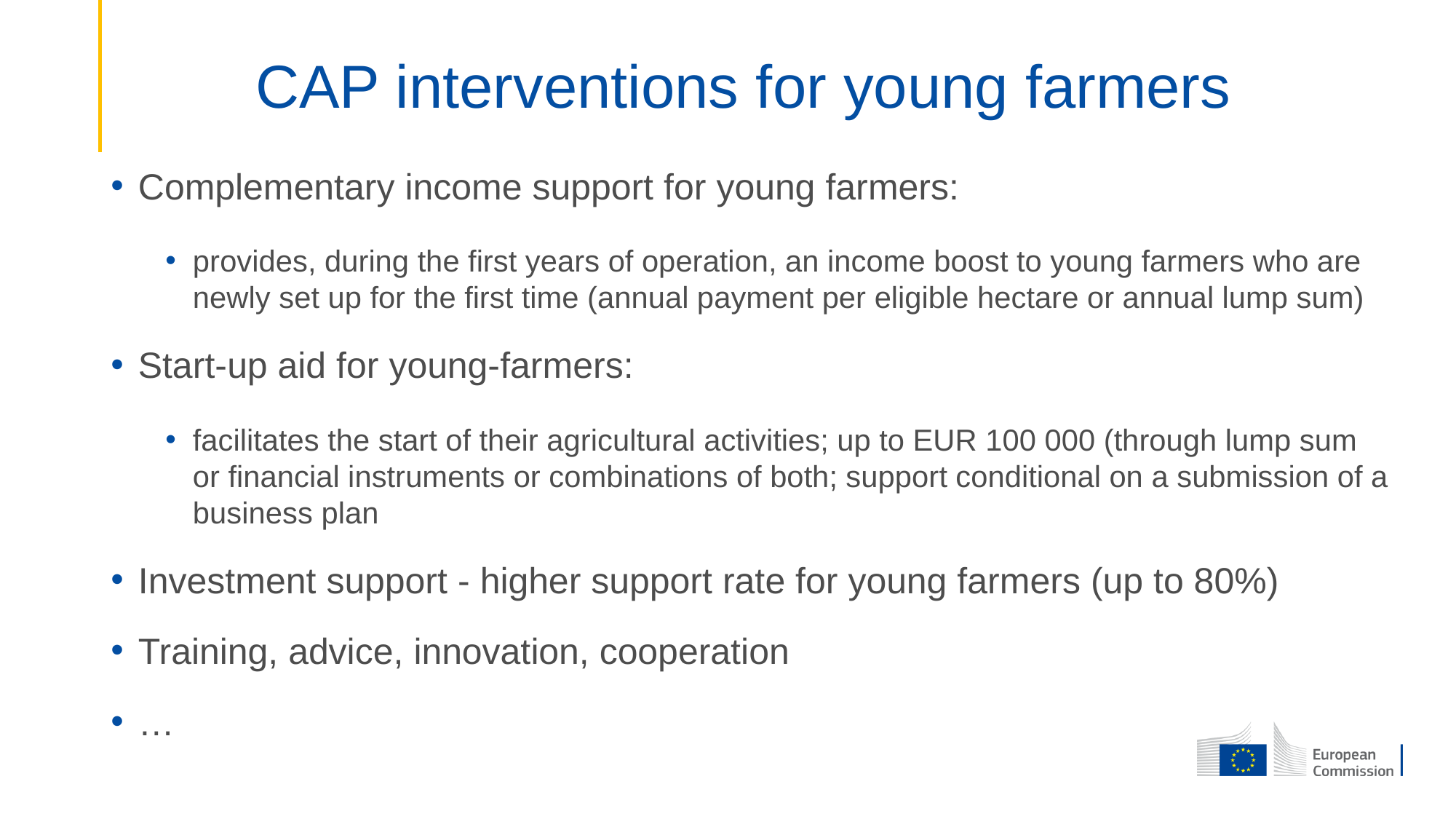

# CAP interventions for young farmers
Complementary income support for young farmers:
provides, during the first years of operation, an income boost to young farmers who are newly set up for the first time (annual payment per eligible hectare or annual lump sum)
Start-up aid for young-farmers:
facilitates the start of their agricultural activities; up to EUR 100 000 (through lump sum or financial instruments or combinations of both; support conditional on a submission of a business plan
Investment support - higher support rate for young farmers (up to 80%)
Training, advice, innovation, cooperation
…